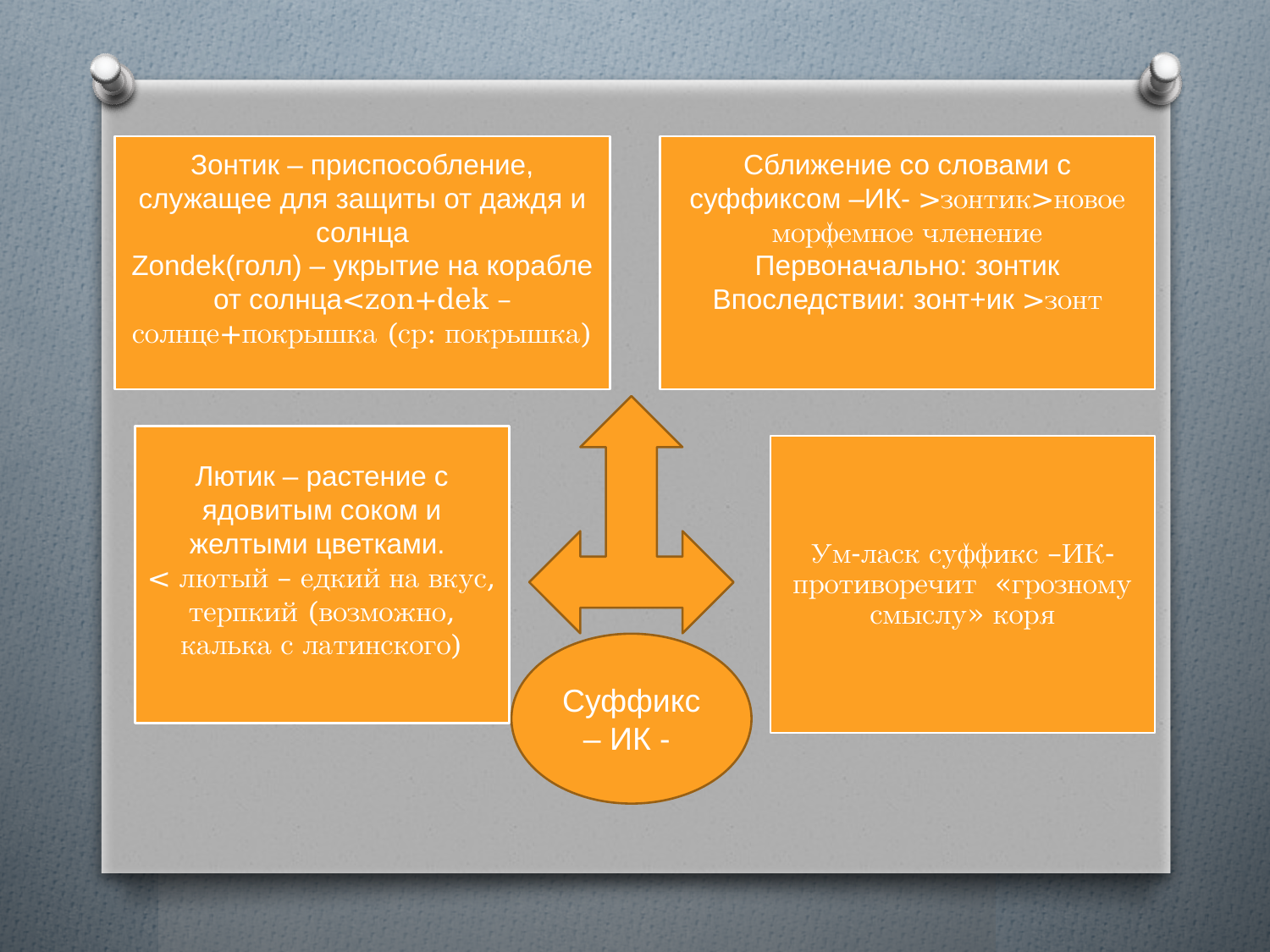

Зонтик – приспособление, служащее для защиты от даждя и солнца
Zondek(голл) – укрытие на корабле от солнца<zon+dek – солнце+покрышка (ср: покрышка)

Сближение со словами с суффиксом –ИК- >зонтик>новое морфемное членение
Первоначально: зонтик
Впоследствии: зонт+ик >зонт

Лютик – растение с ядовитым соком и желтыми цветками.
< лютый – едкий на вкус, терпкий (возможно, калька с латинского)

Ум-ласк суффикс –ИК- противоречит  «грозному смыслу» коря

Суффикс – ИК -